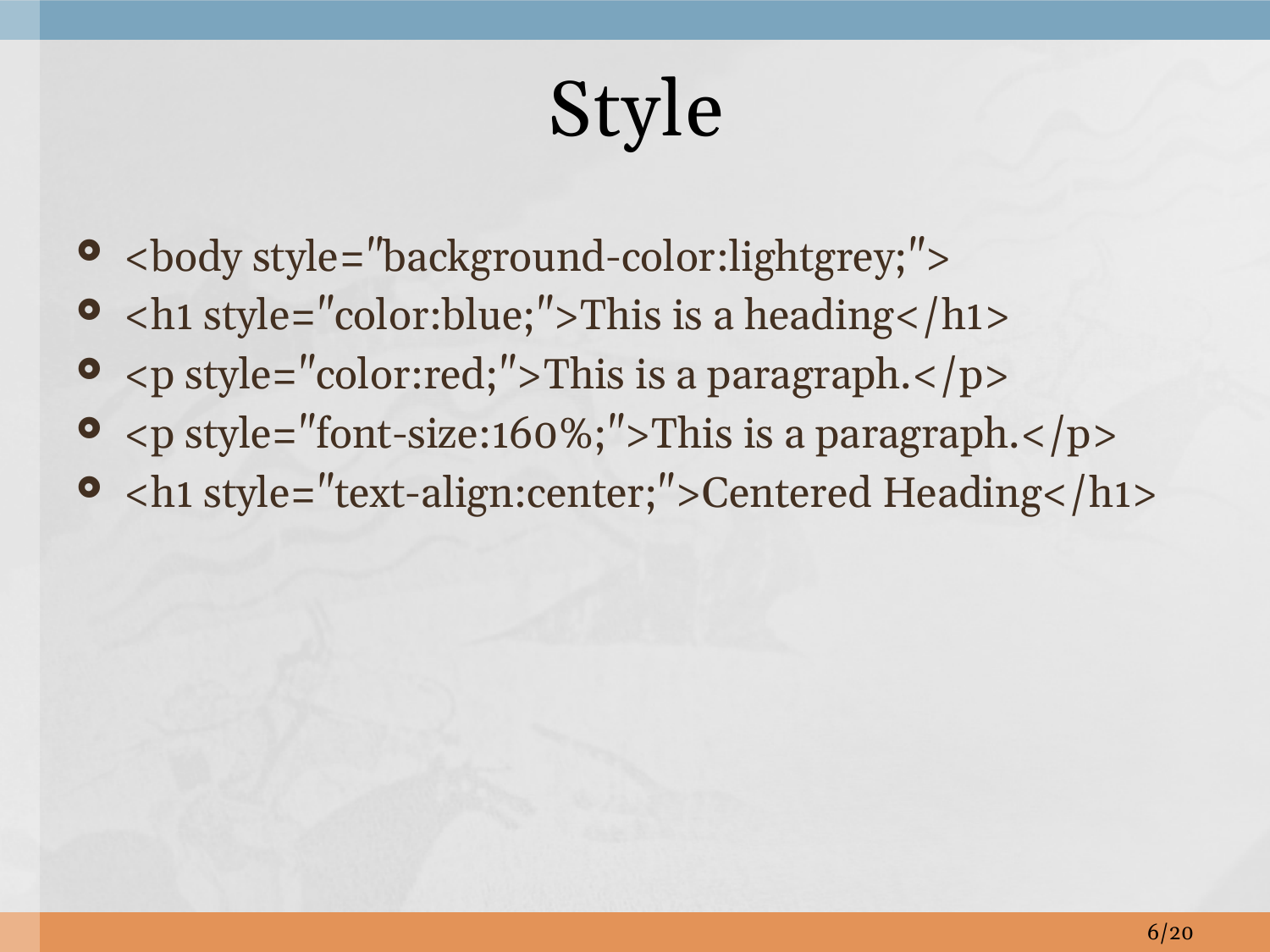

# Style
<body style="background-color:lightgrey;">
<h1 style="color:blue;">This is a heading</h1>
<p style="color:red;">This is a paragraph.</p>
<p style="font-size:160%;">This is a paragraph.</p>
<h1 style="text-align:center;">Centered Heading</h1>
6/20